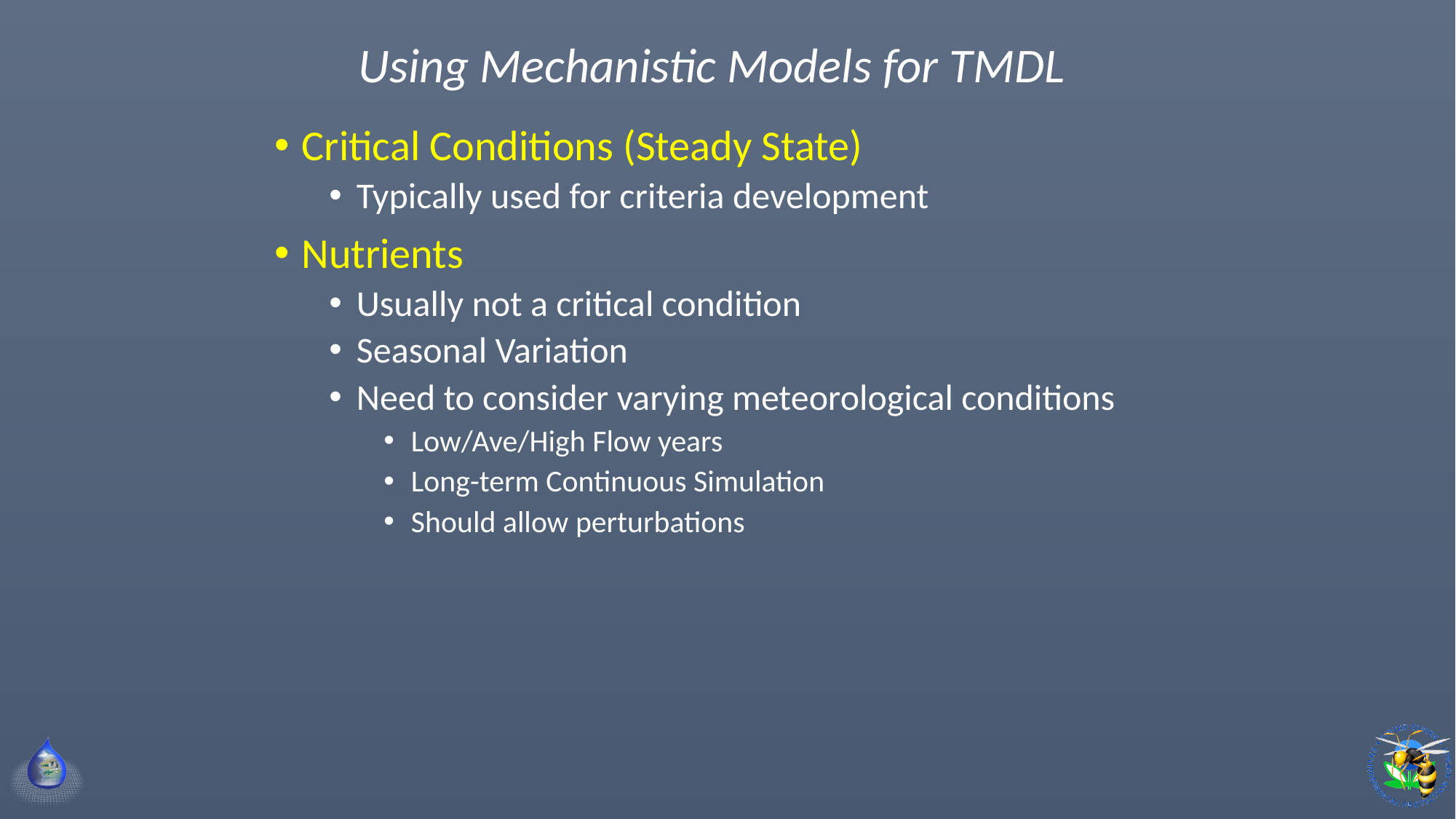

# Using Mechanistic Models for TMDL
Critical Conditions (Steady State)
Typically used for criteria development
Nutrients
Usually not a critical condition
Seasonal Variation
Need to consider varying meteorological conditions
Low/Ave/High Flow years
Long-term Continuous Simulation
Should allow perturbations